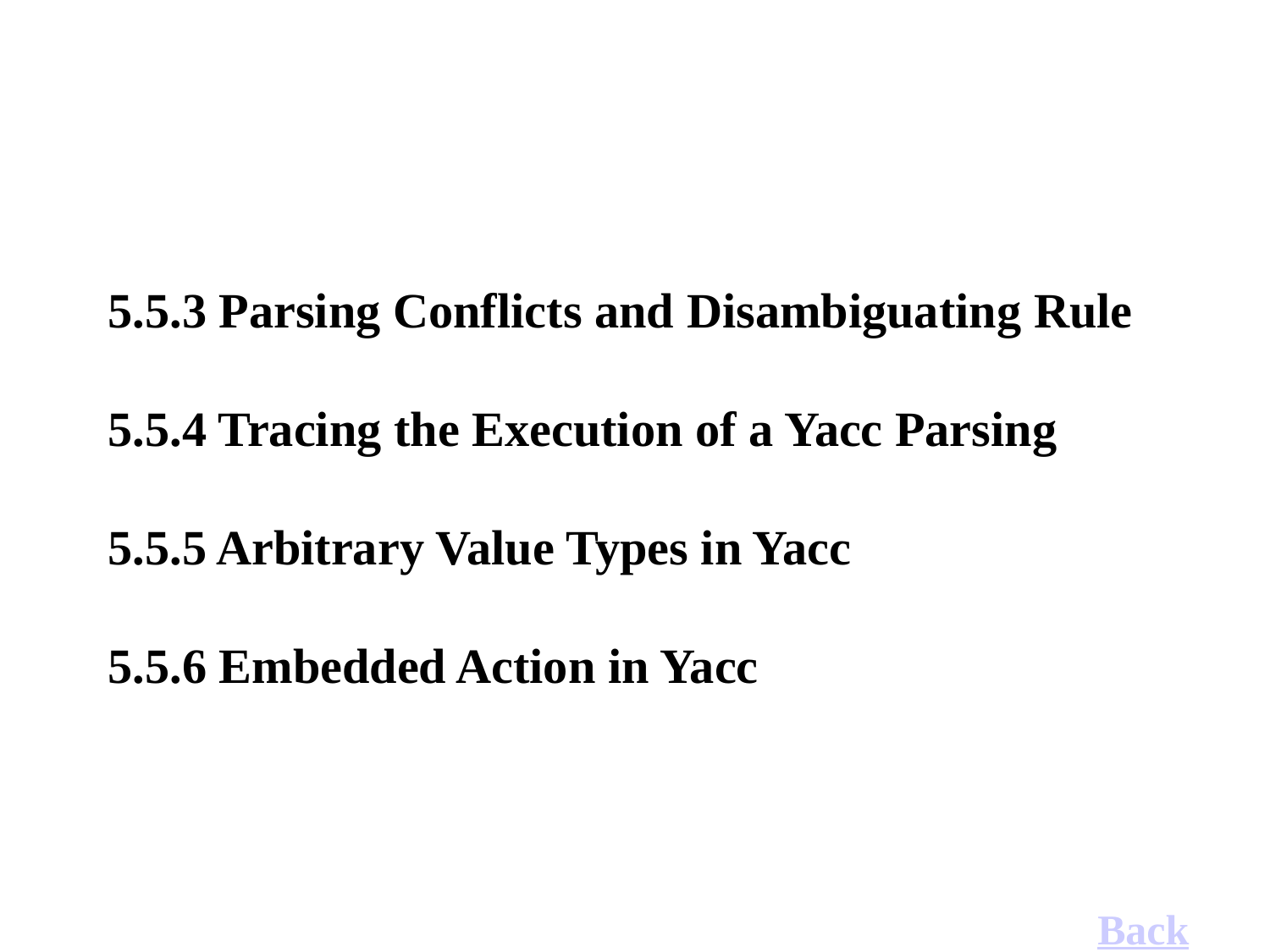

# 5.5.3 Parsing Conflicts and Disambiguating Rule 5.5.4 Tracing the Execution of a Yacc Parsing 5.5.5 Arbitrary Value Types in Yacc 5.5.6 Embedded Action in Yacc
Back